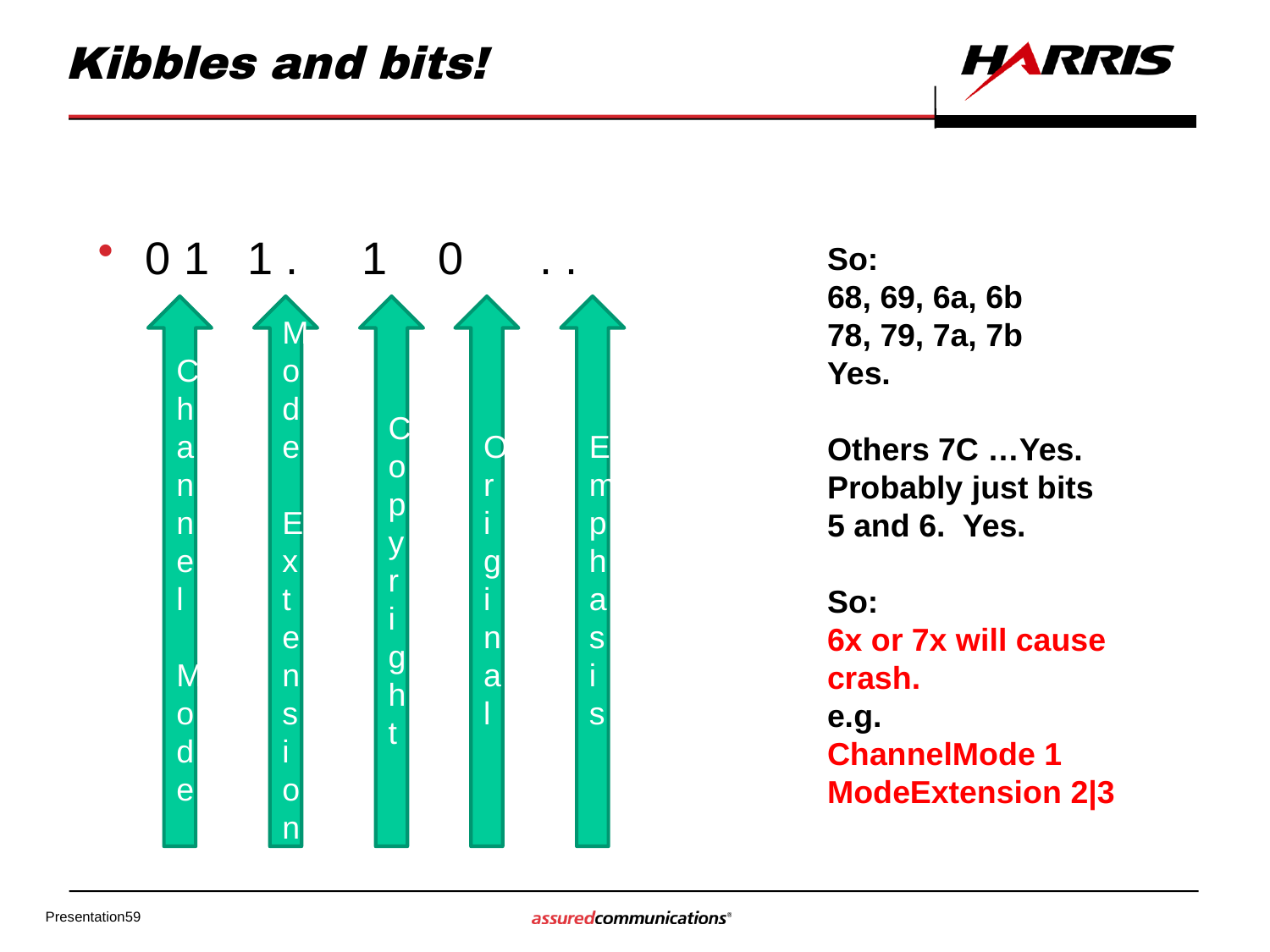

# Kibbles and bits!
0 1   1 .     1    0      . .
So:
68, 69, 6a, 6b
78, 79, 7a, 7b
Yes.

Others 7C …Yes.
Probably just bits 5 and 6.  Yes.

So:
6x or 7x will cause crash.
e.g.
ChannelMode 1
ModeExtension 2|3
Channel Mode
Mode Extension
Copyright
Original
Emphasis